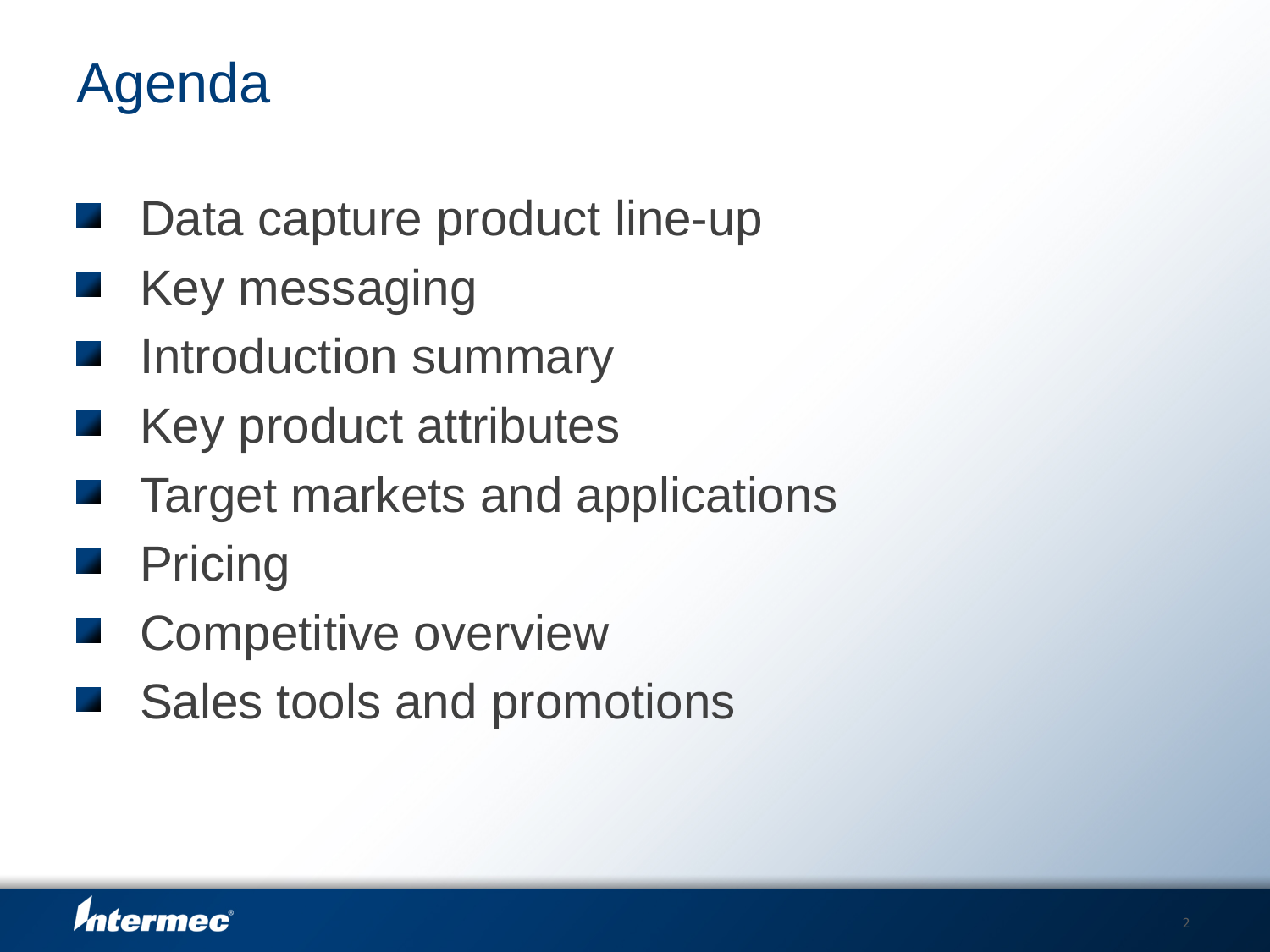

# Agenda
Data capture product line-up
Key messaging
Introduction summary
Key product attributes
Target markets and applications
Pricing
Competitive overview
Sales tools and promotions